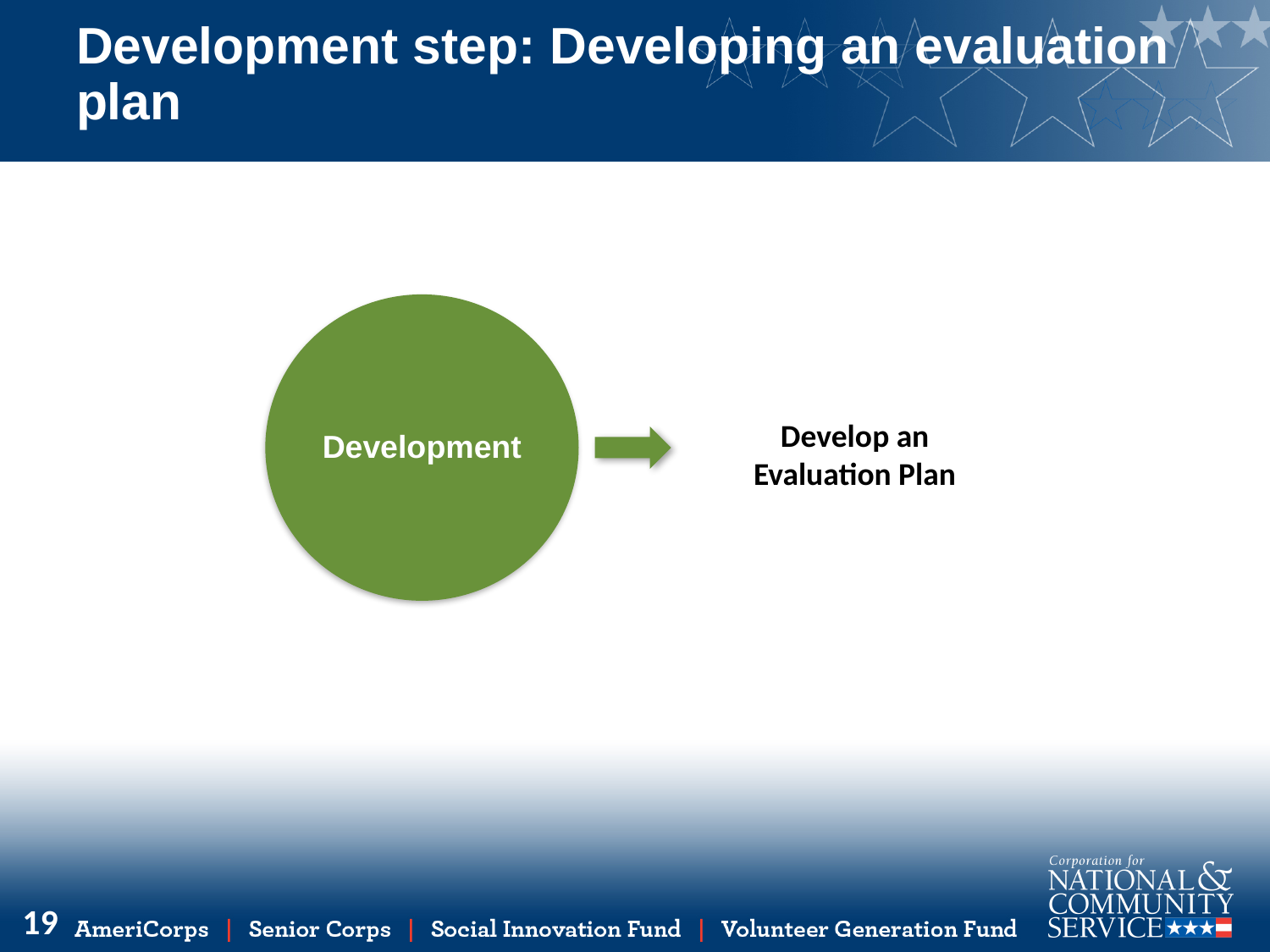

# Development step: Developing an evaluation plan

Development
Develop an Evaluation Plan

19